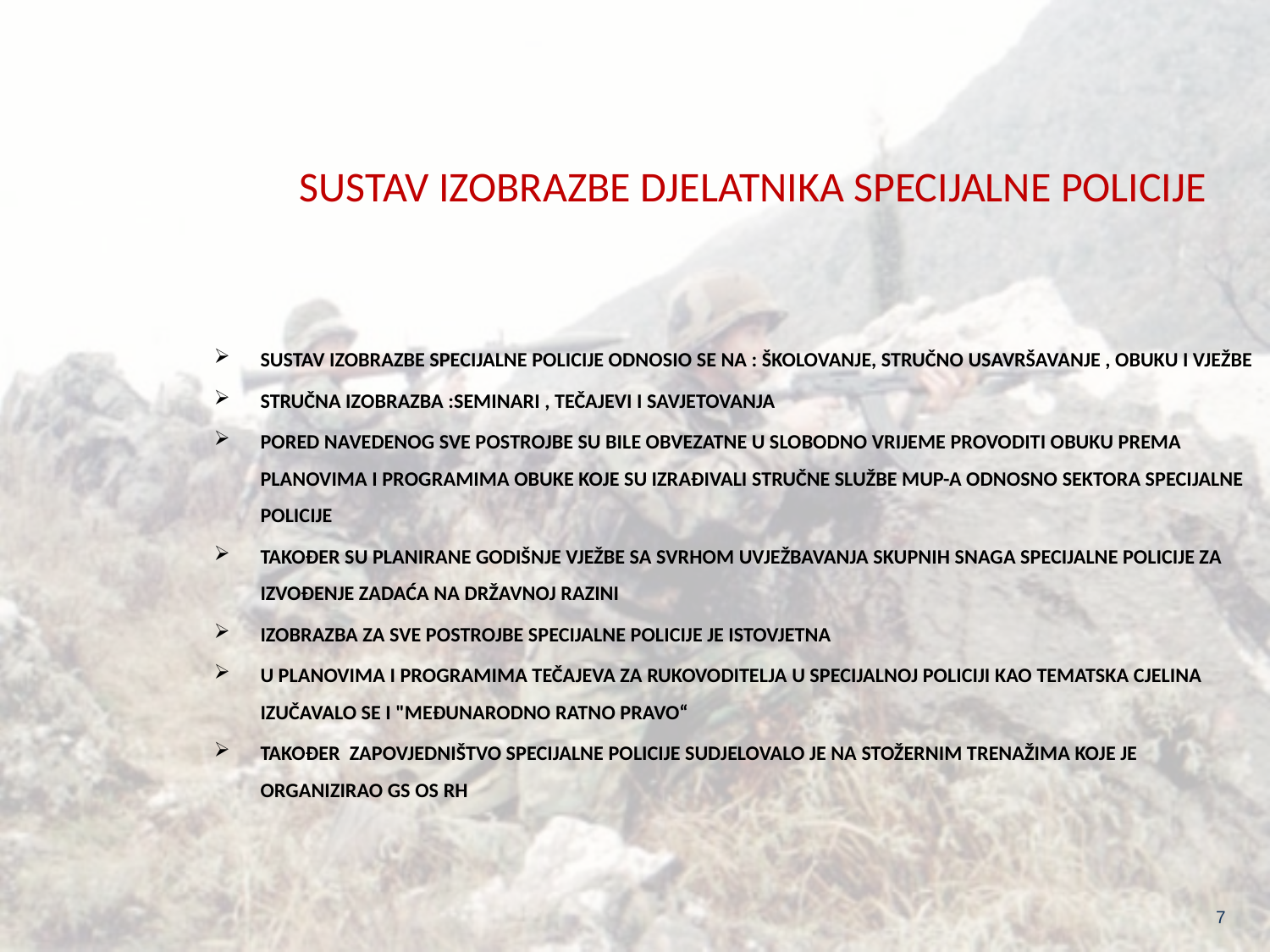

SUSTAV IZOBRAZBE DJELATNIKA SPECIJALNE POLICIJE
SUSTAV IZOBRAZBE SPECIJALNE POLICIJE ODNOSIO SE NA : ŠKOLOVANJE, STRUČNO USAVRŠAVANJE , OBUKU I VJEŽBE
STRUČNA IZOBRAZBA :SEMINARI , TEČAJEVI I SAVJETOVANJA
PORED NAVEDENOG SVE POSTROJBE SU BILE OBVEZATNE U SLOBODNO VRIJEME PROVODITI OBUKU PREMA PLANOVIMA I PROGRAMIMA OBUKE KOJE SU IZRAĐIVALI STRUČNE SLUŽBE MUP-A ODNOSNO SEKTORA SPECIJALNE POLICIJE
TAKOĐER SU PLANIRANE GODIŠNJE VJEŽBE SA SVRHOM UVJEŽBAVANJA SKUPNIH SNAGA SPECIJALNE POLICIJE ZA IZVOĐENJE ZADAĆA NA DRŽAVNOJ RAZINI
IZOBRAZBA ZA SVE POSTROJBE SPECIJALNE POLICIJE JE ISTOVJETNA
U PLANOVIMA I PROGRAMIMA TEČAJEVA ZA RUKOVODITELJA U SPECIJALNOJ POLICIJI KAO TEMATSKA CJELINA IZUČAVALO SE I "MEĐUNARODNO RATNO PRAVO“
TAKOĐER  ZAPOVJEDNIŠTVO SPECIJALNE POLICIJE SUDJELOVALO JE NA STOŽERNIM TRENAŽIMA KOJE JE ORGANIZIRAO GS OS RH

7